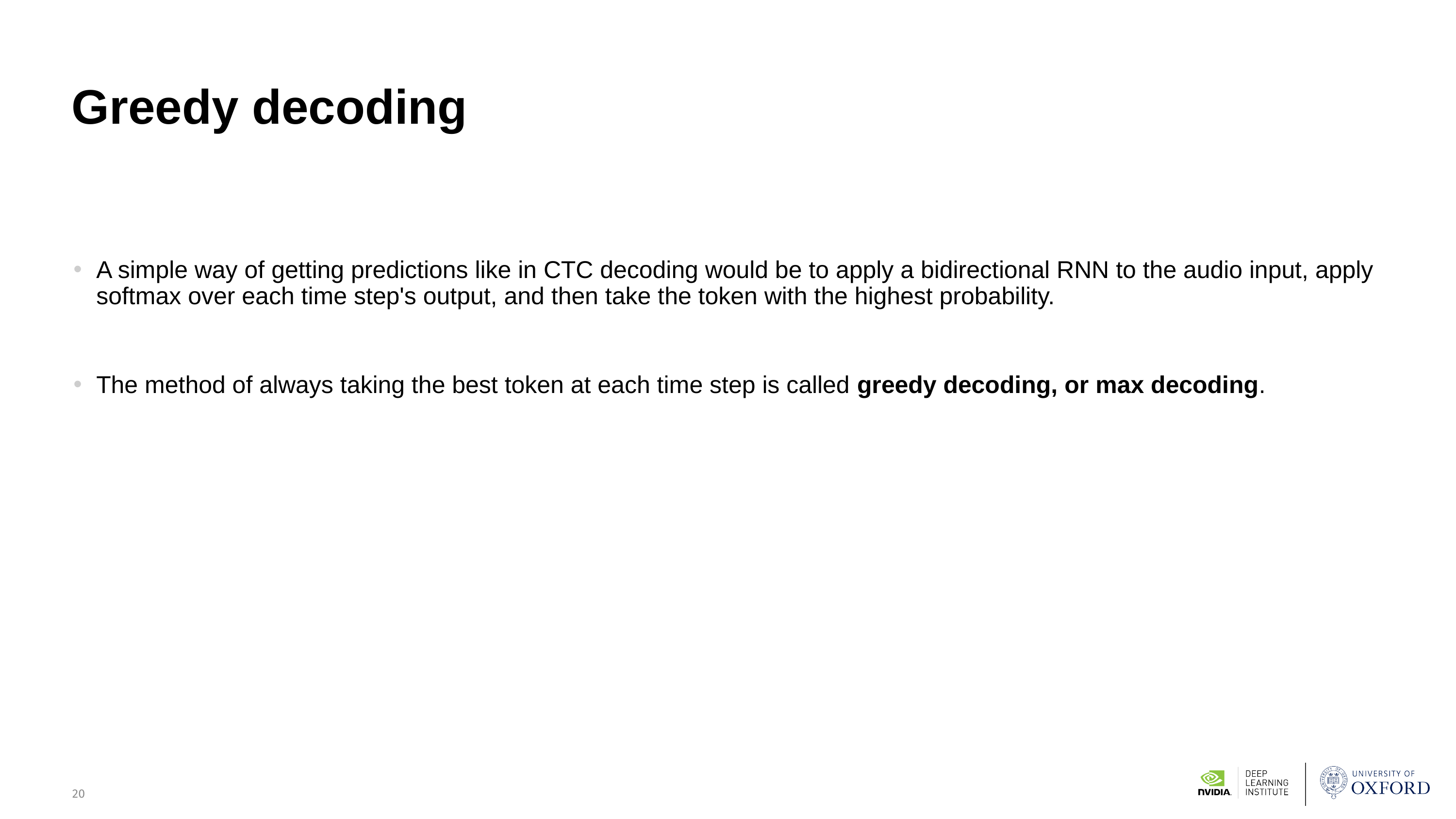

# Greedy decoding
A simple way of getting predictions like in CTC decoding would be to apply a bidirectional RNN to the audio input, apply softmax over each time step's output, and then take the token with the highest probability.

The method of always taking the best token at each time step is called greedy decoding, or max decoding.